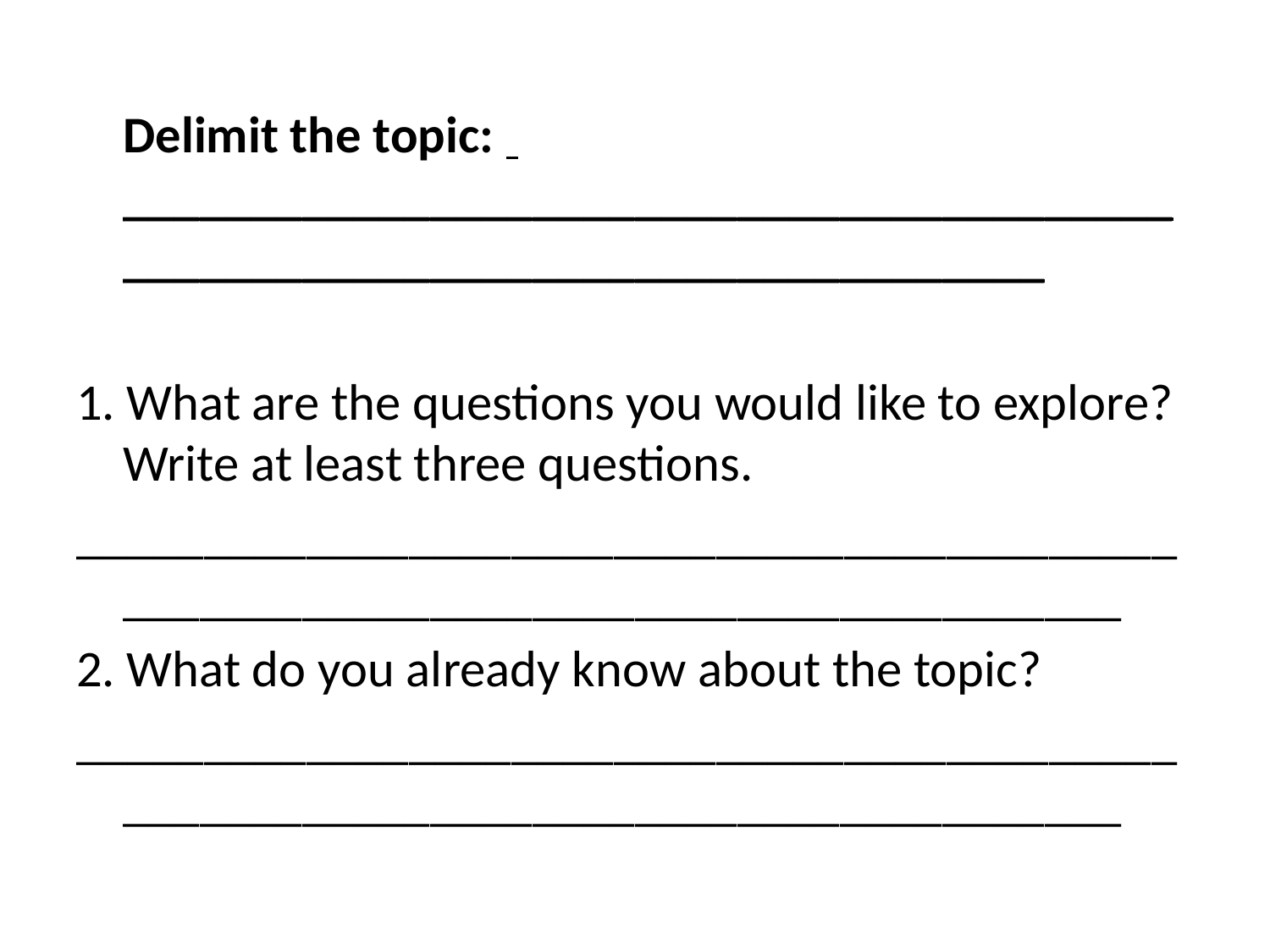

Delimit the topic:  	_____________________________________________________________________________

1. What are the questions you would like to explore? Write at least three questions.
__________________________________________________________________________________
2. What do you already know about the topic?
__________________________________________________________________________________